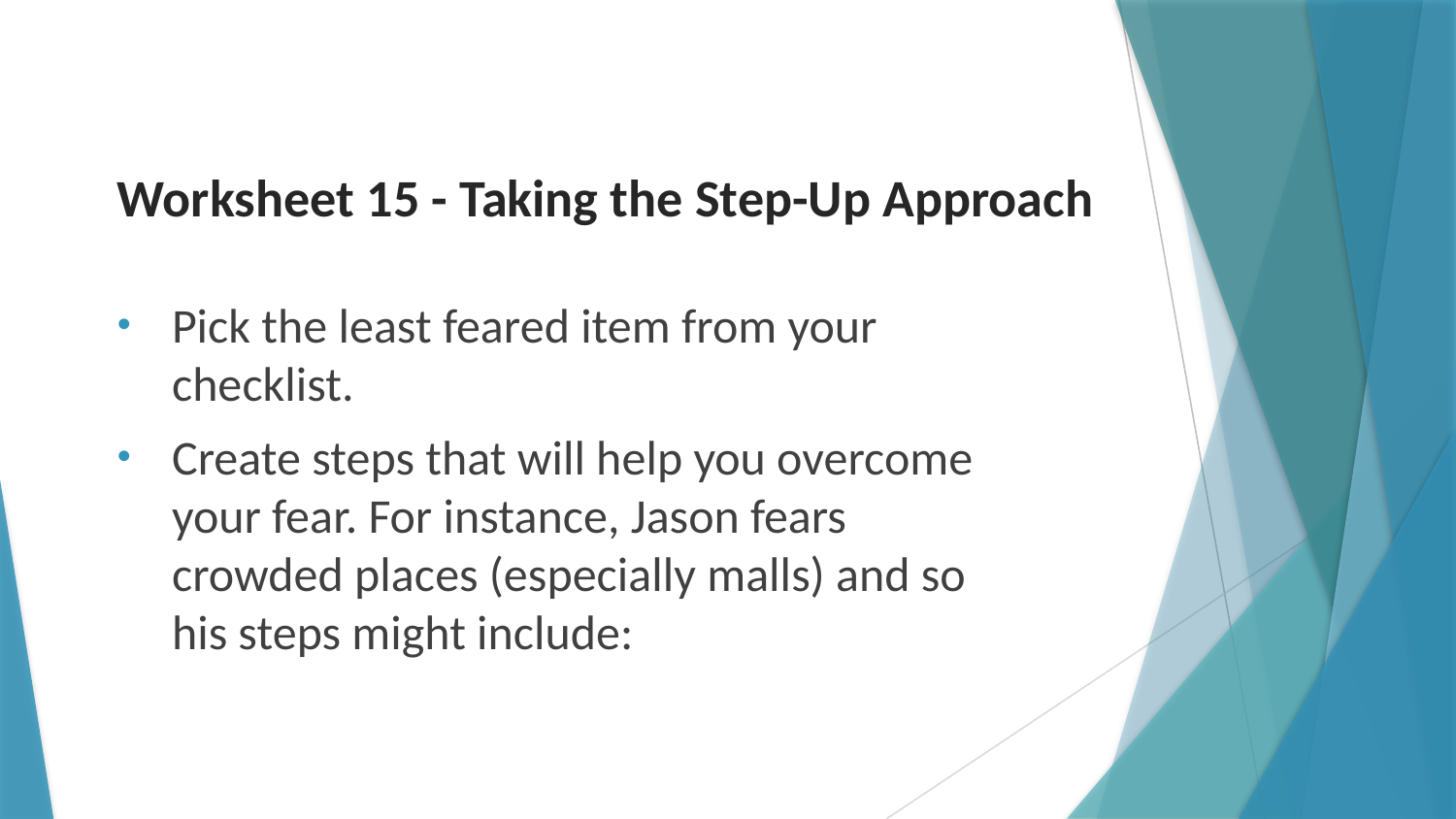

# Worksheet 15 - Taking the Step-Up Approach
Pick the least feared item from your checklist.
Create steps that will help you overcome your fear. For instance, Jason fears crowded places (especially malls) and so his steps might include: